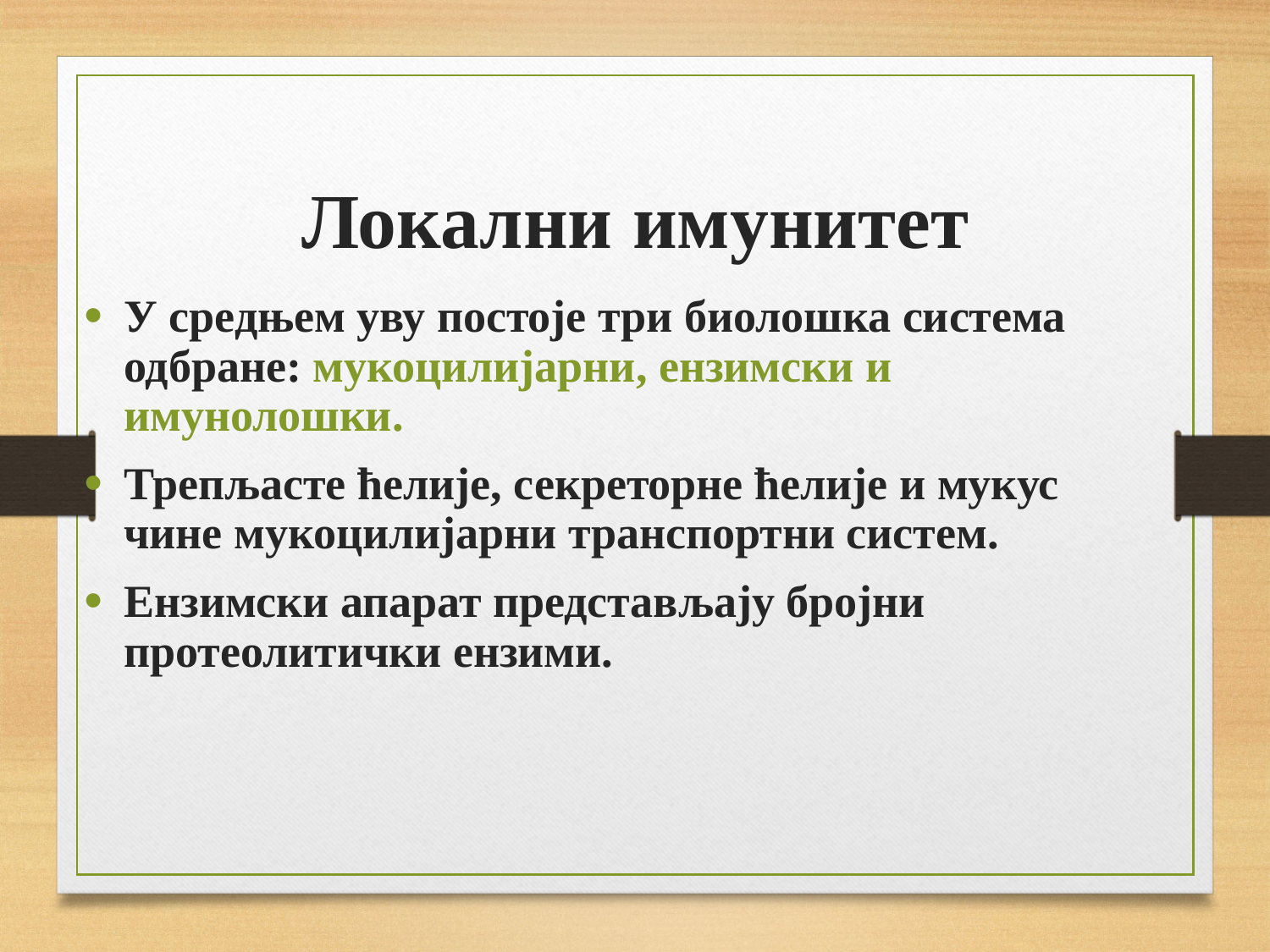

# Локални имунитет
У средњем уву постоје три биолошка система одбране: мукоцилијарни, ензимски и имунолошки.
Трепљасте ћелије, секреторне ћелије и мукус чине мукоцилијарни транспортни систем.
Ензимски апарат представљају бројни протеолитички ензими.